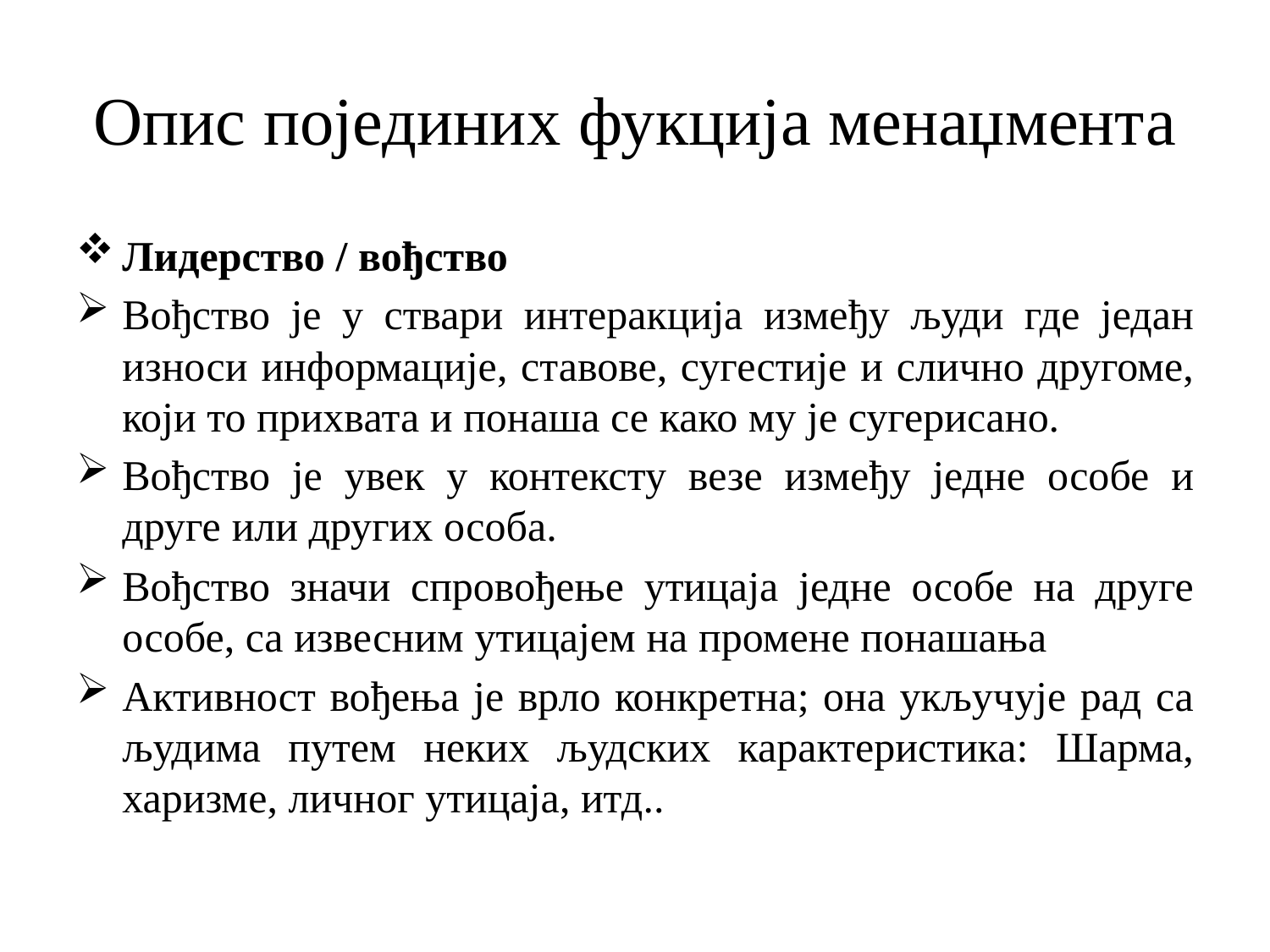

# Опис појединих фукција менаџмента
Лидерство / вођство
Вођство је у ствари интеракција између људи где један износи информације, ставове, сугестије и слично другоме, који то прихвата и понаша се како му је сугерисано.
Вођство је увек у контексту везе између једне особе и друге или других особа.
Вођство значи спровођење утицаја једне особе на друге особе, са извесним утицајем на промене понашања
Активност вођења је врло конкретна; она укључује рад са људима путем неких људских карактеристика: Шарма, харизме, личног утицаја, итд..